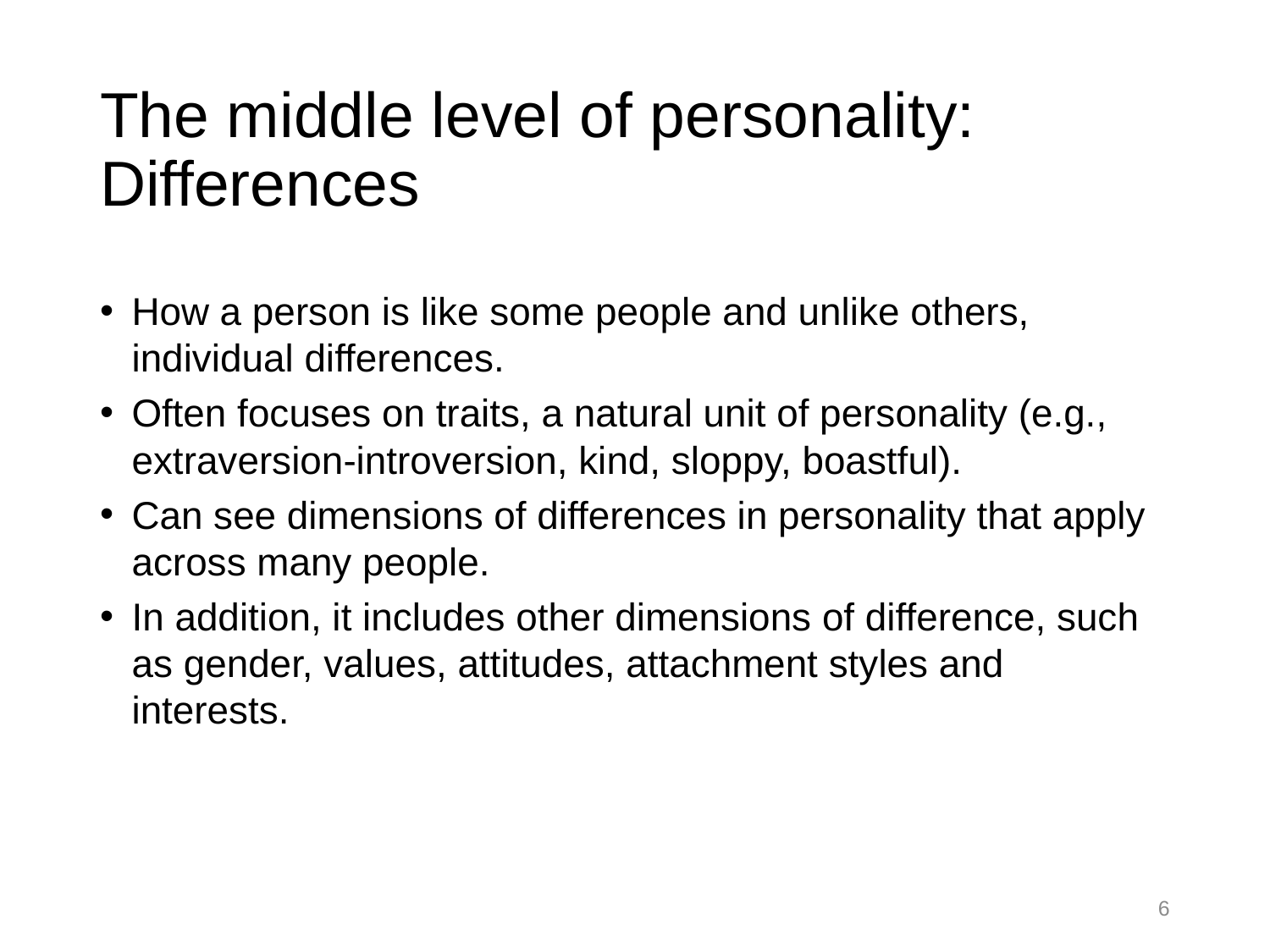

# The middle level of personality: Differences
How a person is like some people and unlike others, individual differences.
Often focuses on traits, a natural unit of personality (e.g., extraversion-introversion, kind, sloppy, boastful).
Can see dimensions of differences in personality that apply across many people.
In addition, it includes other dimensions of difference, such as gender, values, attitudes, attachment styles and interests.
6